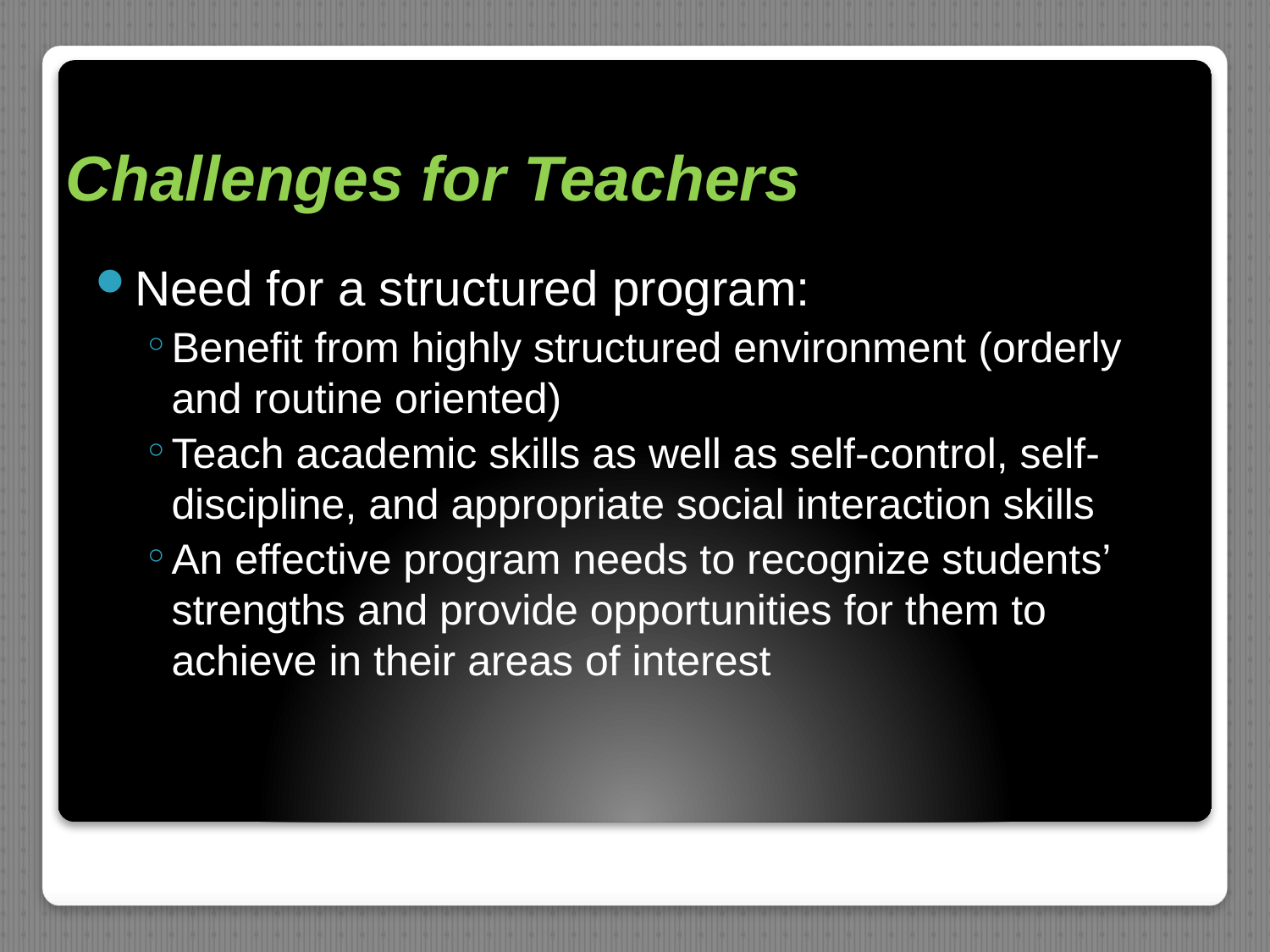

# Challenges for Teachers
Need for a structured program:
Benefit from highly structured environment (orderly and routine oriented)
Teach academic skills as well as self-control, self-discipline, and appropriate social interaction skills
An effective program needs to recognize students’ strengths and provide opportunities for them to achieve in their areas of interest